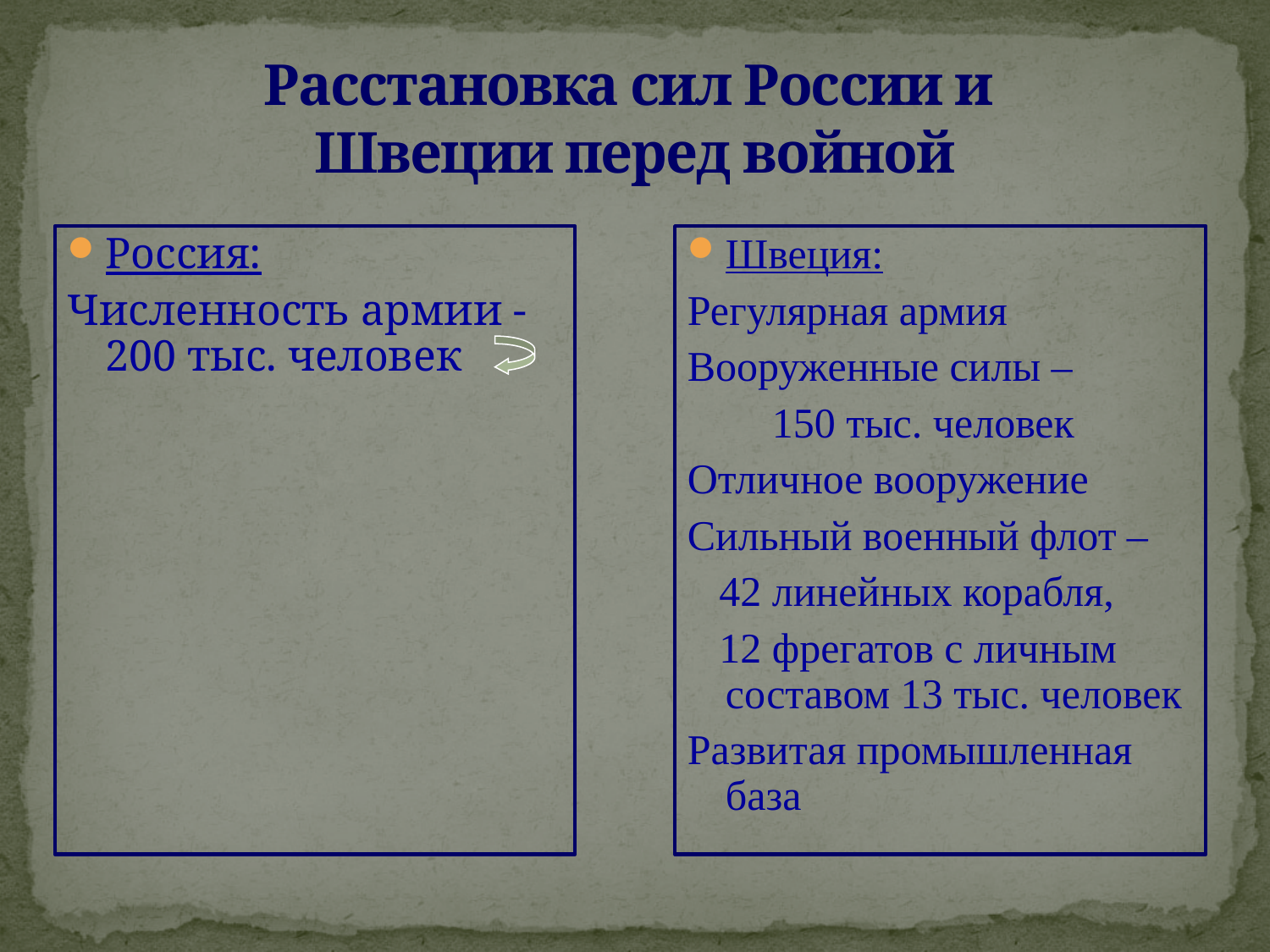

# Расстановка сил России и Швеции перед войной
Россия:
Численность армии - 200 тыс. человек

Швеция:
Регулярная армия
Вооруженные силы –
        150 тыс. человек
Отличное вооружение
Сильный военный флот –
   42 линейных корабля,
   12 фрегатов с личным составом 13 тыс. человек
Развитая промышленная база